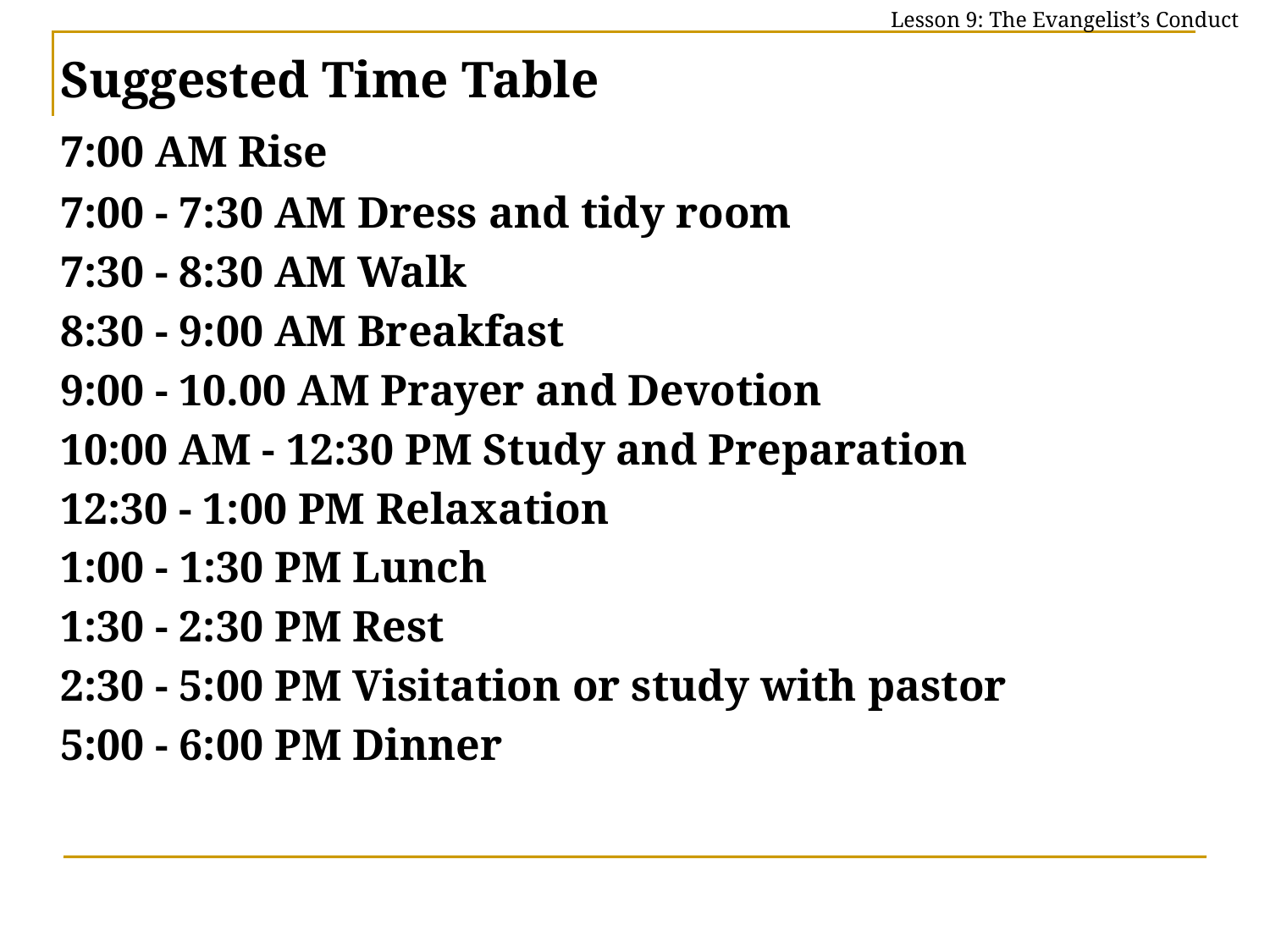

Lesson 9: The Evangelist’s Conduct
	Suggested Time Table
	7:00 AM Rise
	7:00 - 7:30 AM Dress and tidy room
	7:30 - 8:30 AM Walk
	8:30 - 9:00 AM Breakfast
	9:00 - 10.00 AM Prayer and Devotion
	10:00 AM - 12:30 PM Study and Preparation
	12:30 - 1:00 PM Relaxation
1:00 - 1:30 PM Lunch
	1:30 - 2:30 PM Rest
	2:30 - 5:00 PM Visitation or study with pastor
	5:00 - 6:00 PM Dinner